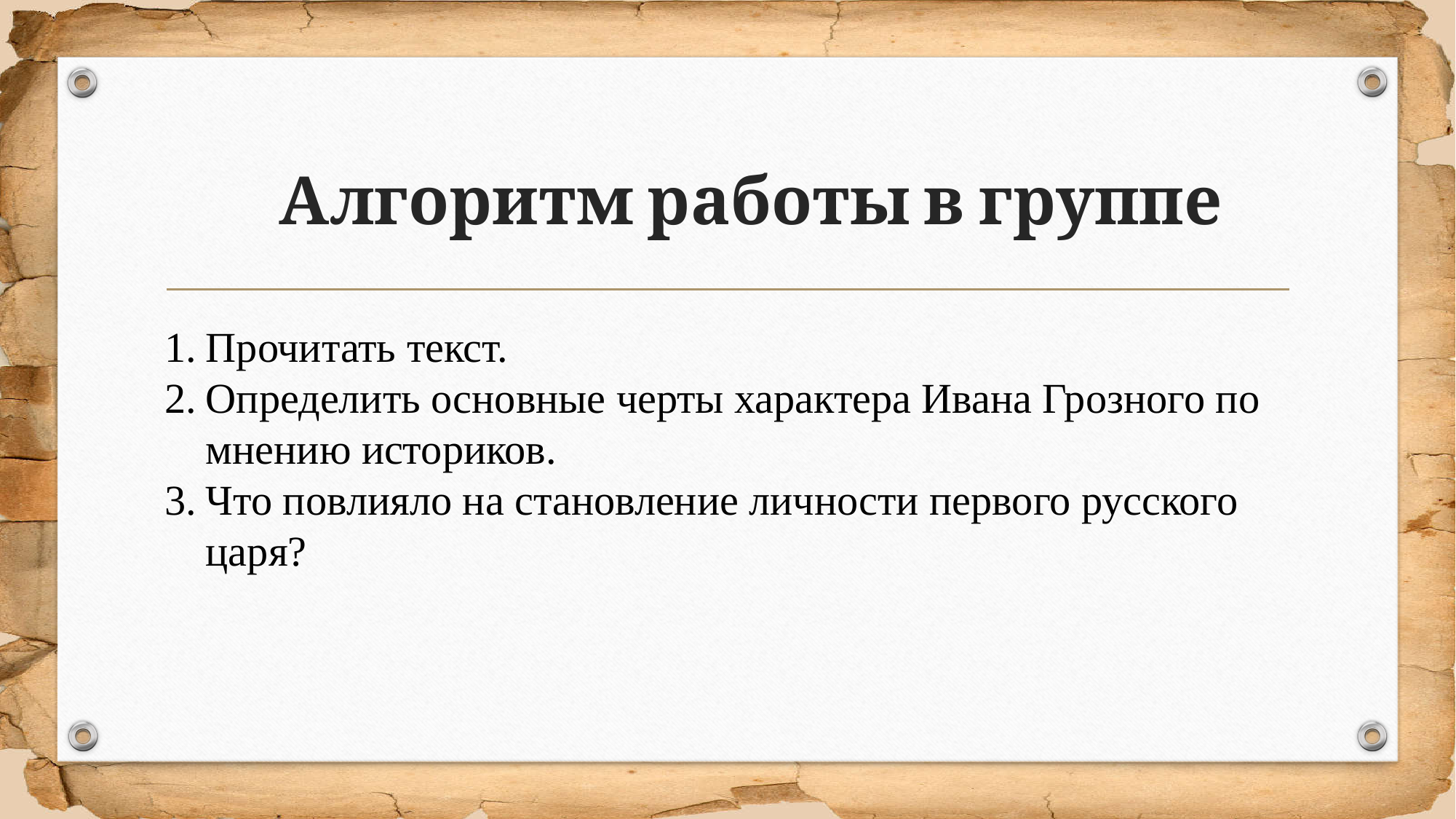

# Алгоритм работы в группе
Прочитать текст.
Определить основные черты характера Ивана Грозного по мнению историков.
Что повлияло на становление личности первого русского царя?